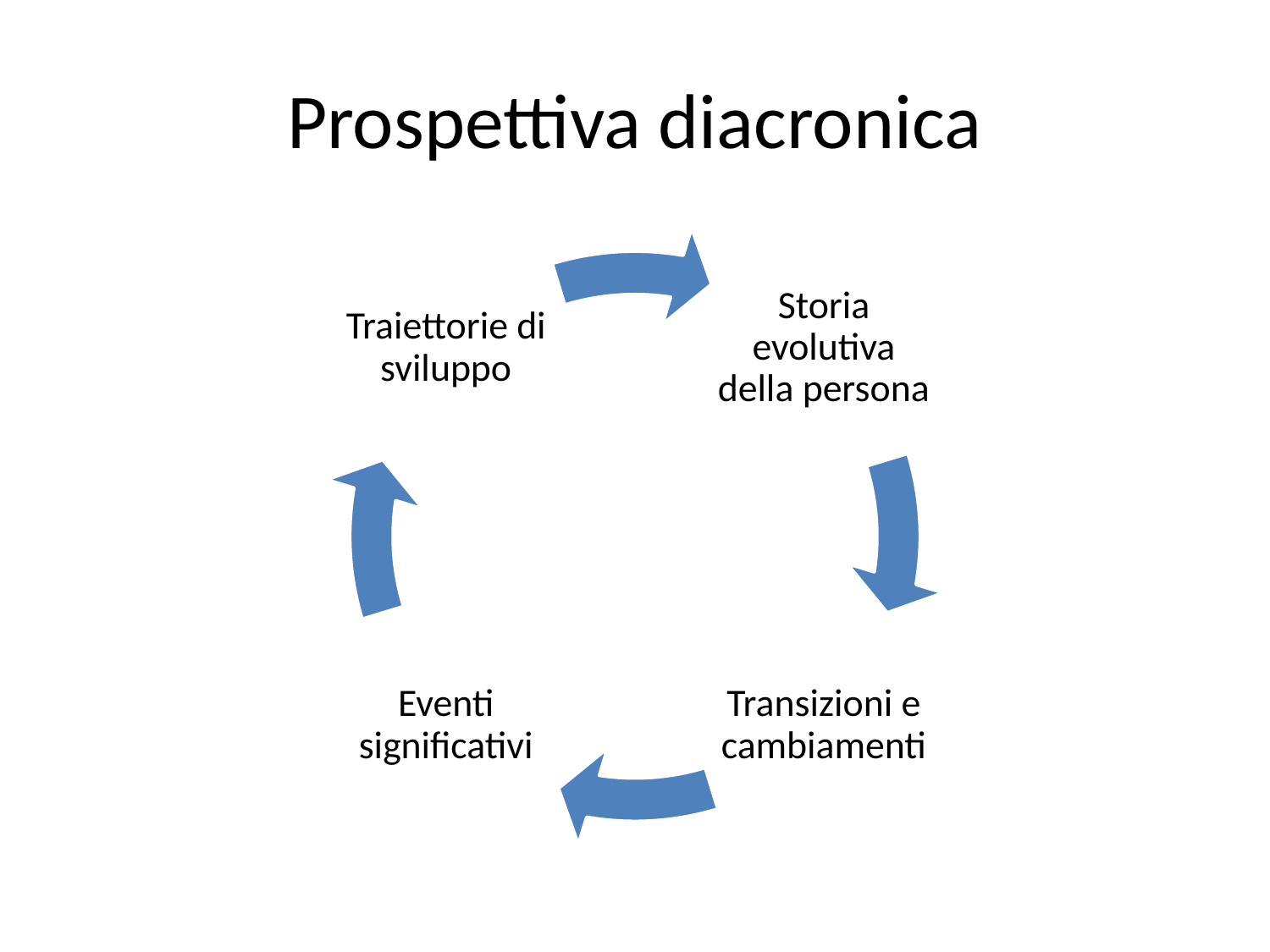

# Prospettiva diacronica
Storia evolutiva della persona
Transizioni e cambiamenti
Eventi significativi
Traiettorie di sviluppo